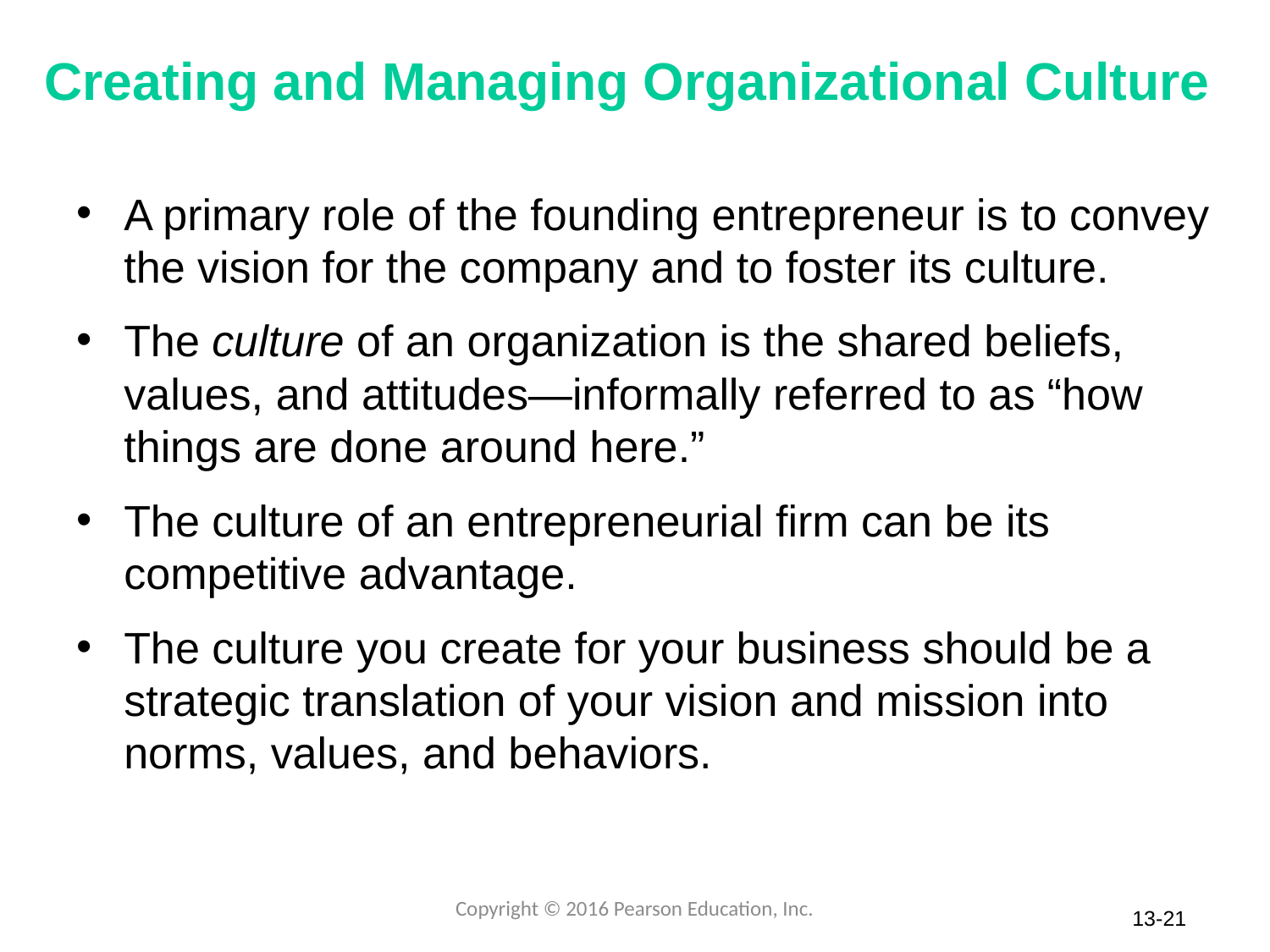

# Creating and Managing Organizational Culture
A primary role of the founding entrepreneur is to convey the vision for the company and to foster its culture.

The culture of an organization is the shared beliefs, values, and attitudes—informally referred to as “how things are done around here.”

The culture of an entrepreneurial firm can be its competitive advantage.

The culture you create for your business should be a strategic translation of your vision and mission into norms, values, and behaviors.
Copyright © 2016 Pearson Education, Inc.